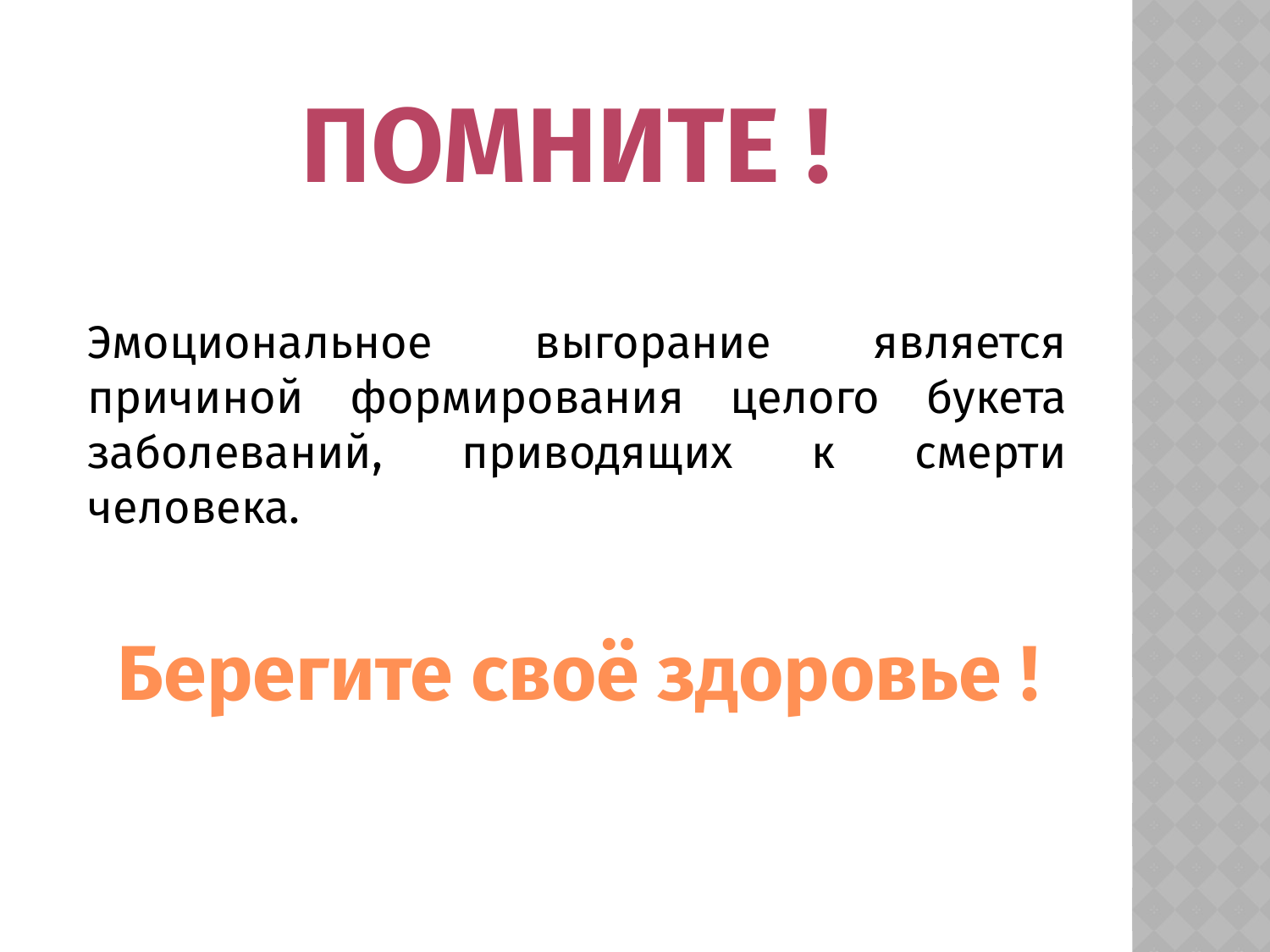

# Помните !
Эмоциональное выгорание является причиной формирования целого букета заболеваний, приводящих к смерти человека.
Берегите своё здоровье !